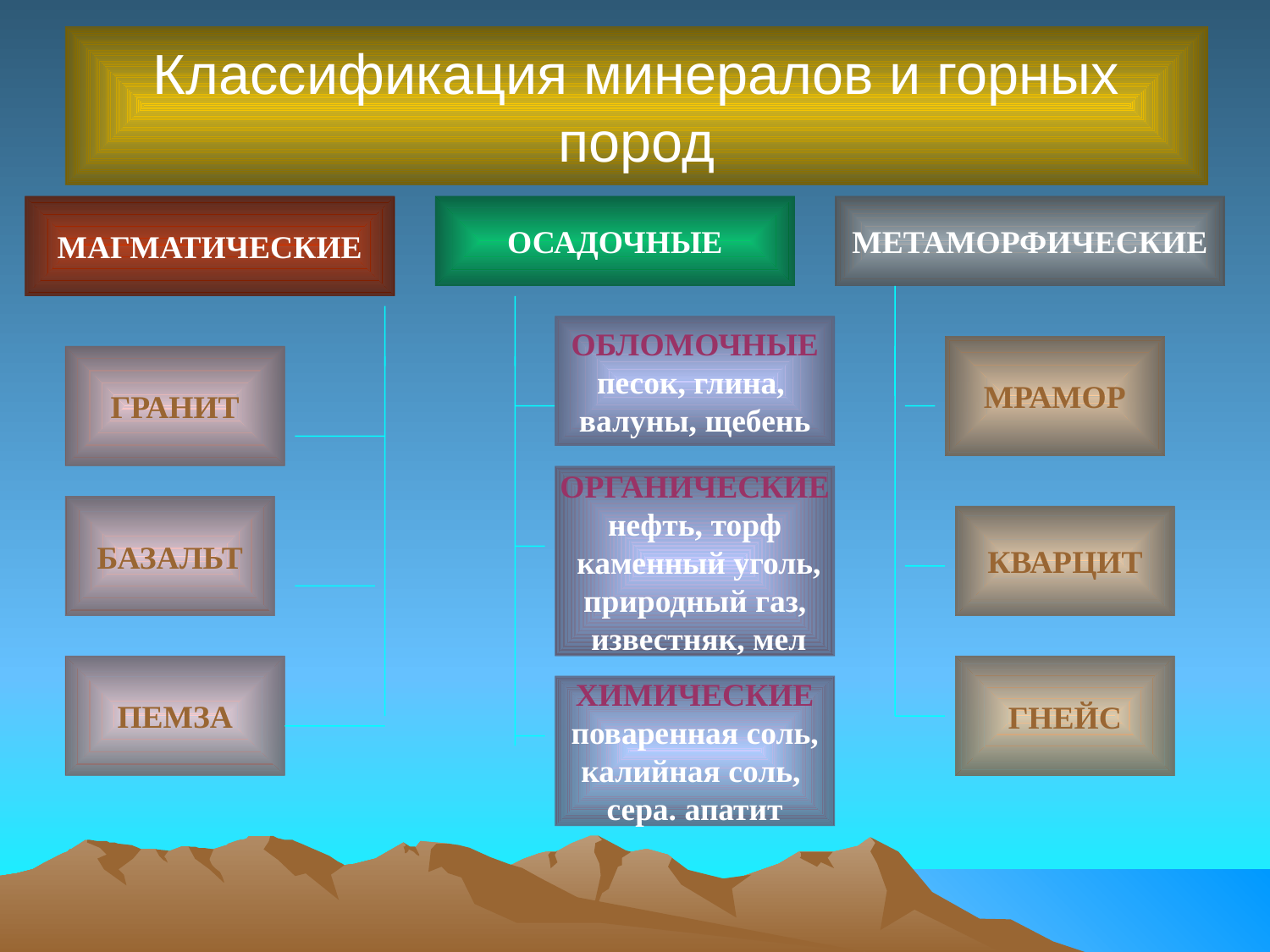

Классификация минералов и горных пород
МАГМАТИЧЕСКИЕ
ОСАДОЧНЫЕ
МЕТАМОРФИЧЕСКИЕ

ОБЛОМОЧНЫЕ
песок, глина,
валуны, щебень

МРАМОР
ГРАНИТ

ОРГАНИЧЕСКИЕ
нефть, торф
 каменный уголь,
природный газ,
 известняк, мел

БАЗАЛЬТ
КВАРЦИТ

ПЕМЗА

ГНЕЙС

ХИМИЧЕСКИЕ
поваренная соль,
калийная соль,
сера. апатит